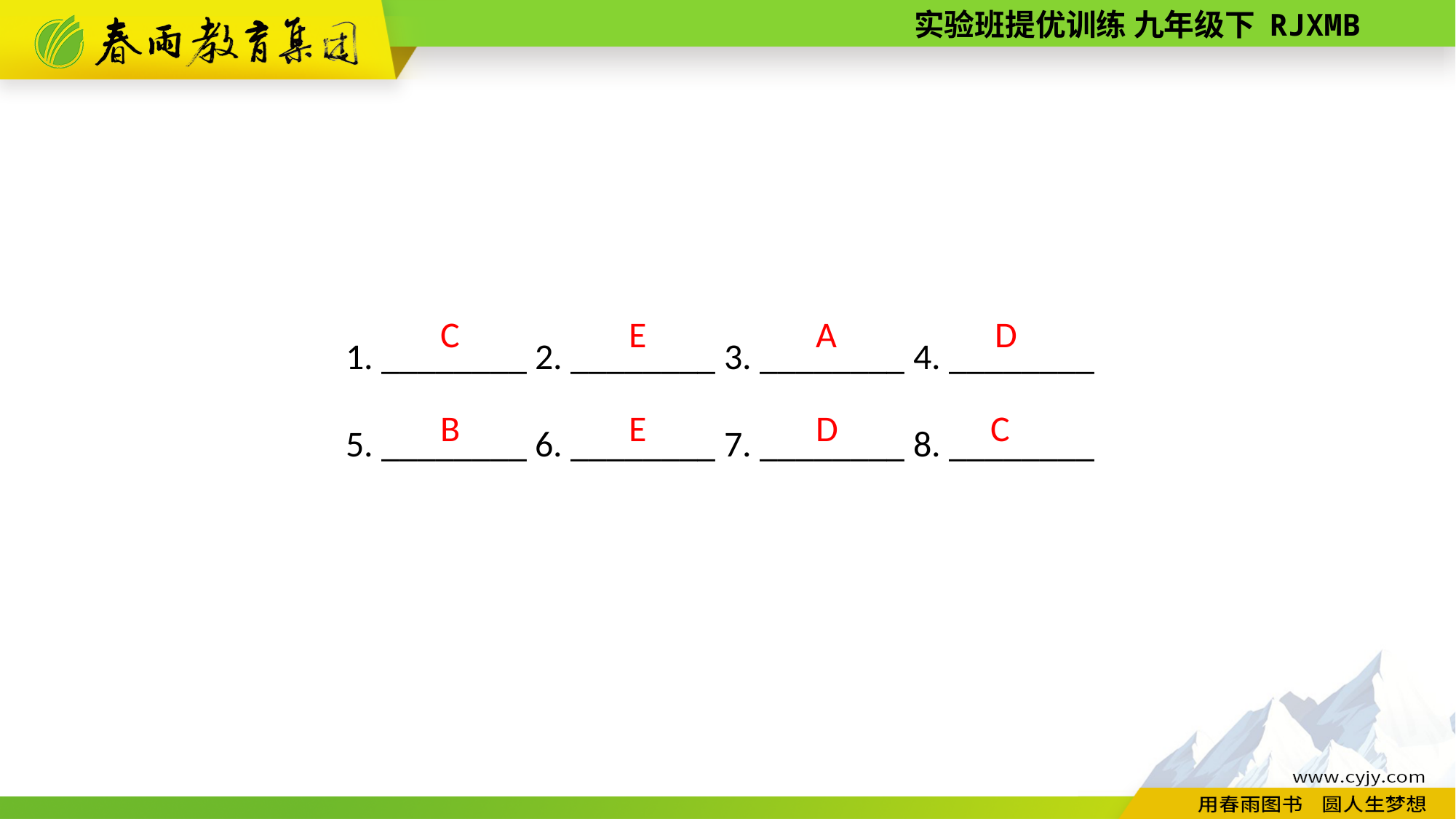

1. ________ 2. ________ 3. ________ 4. ________
5. ________ 6. ________ 7. ________ 8. ________
C
E
A
D
 C
B
E
D